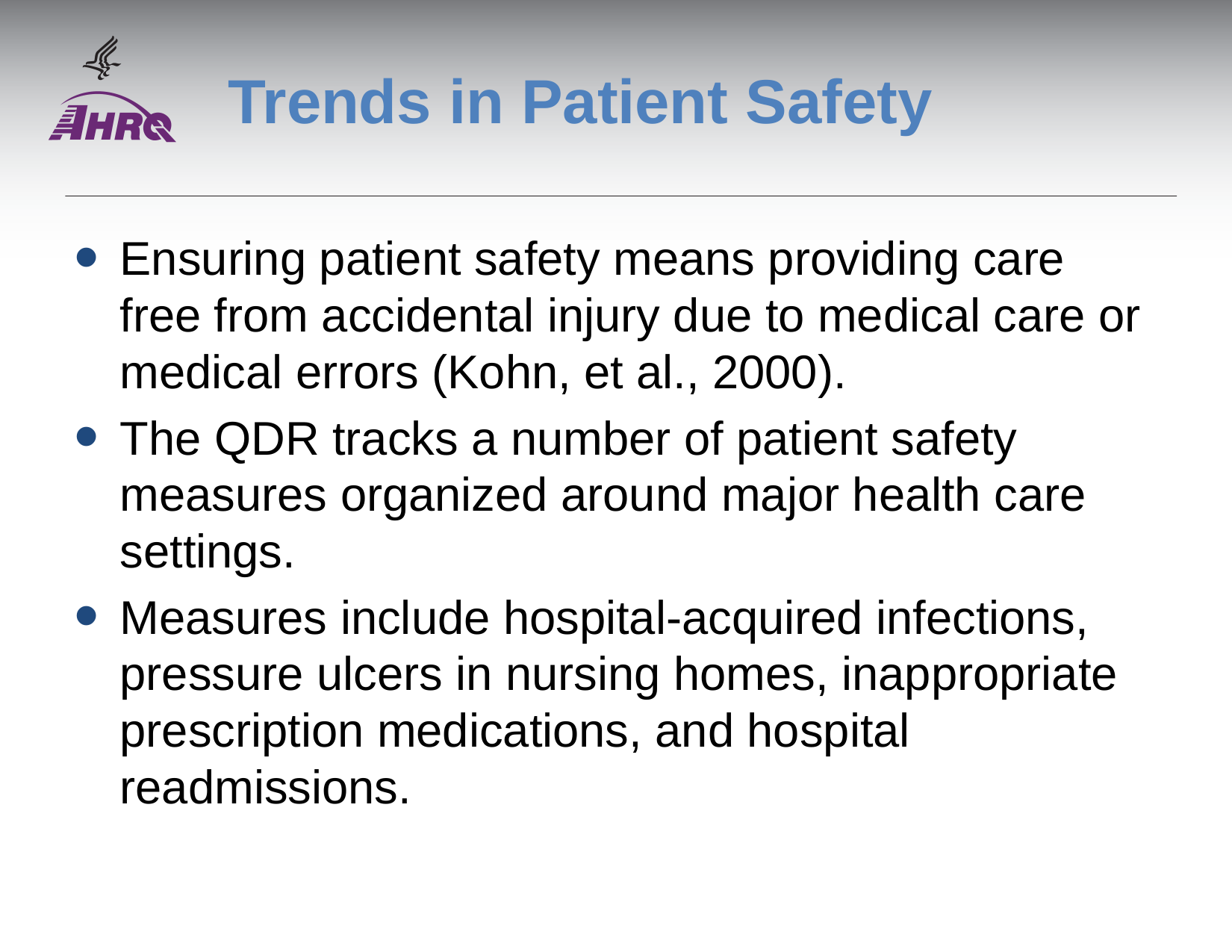

# Trends in Patient Safety
Ensuring patient safety means providing care free from accidental injury due to medical care or medical errors (Kohn, et al., 2000).
The QDR tracks a number of patient safety measures organized around major health care settings.
Measures include hospital-acquired infections, pressure ulcers in nursing homes, inappropriate prescription medications, and hospital readmissions.